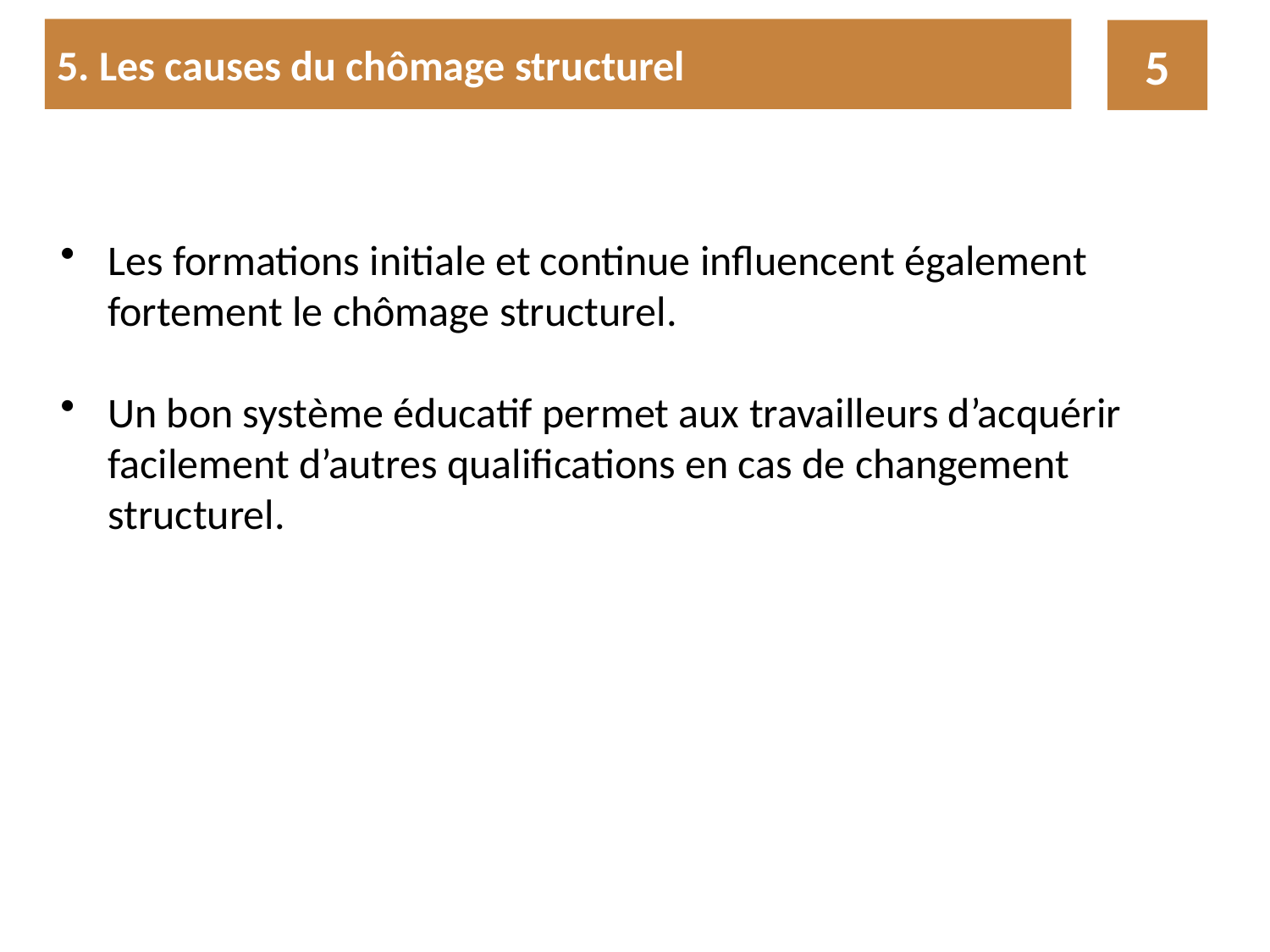

5. Les causes du chômage structurel
5
Les formations initiale et continue influencent également fortement le chômage structurel.

Un bon système éducatif permet aux travailleurs d’acquérir facilement d’autres qualifications en cas de changement structurel.